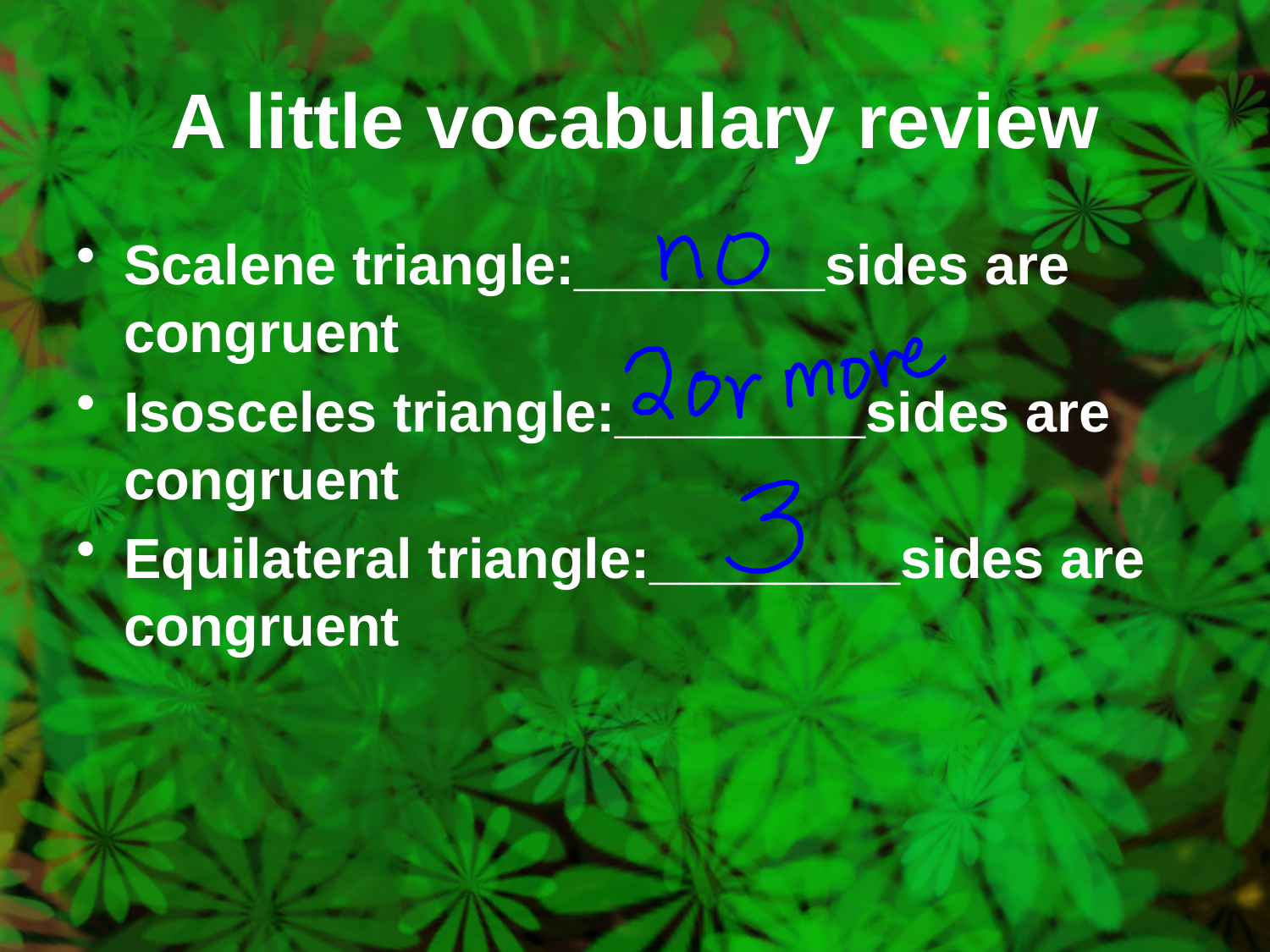

# A little vocabulary review
Scalene triangle:________sides are congruent
Isosceles triangle:________sides are congruent
Equilateral triangle:________sides are congruent